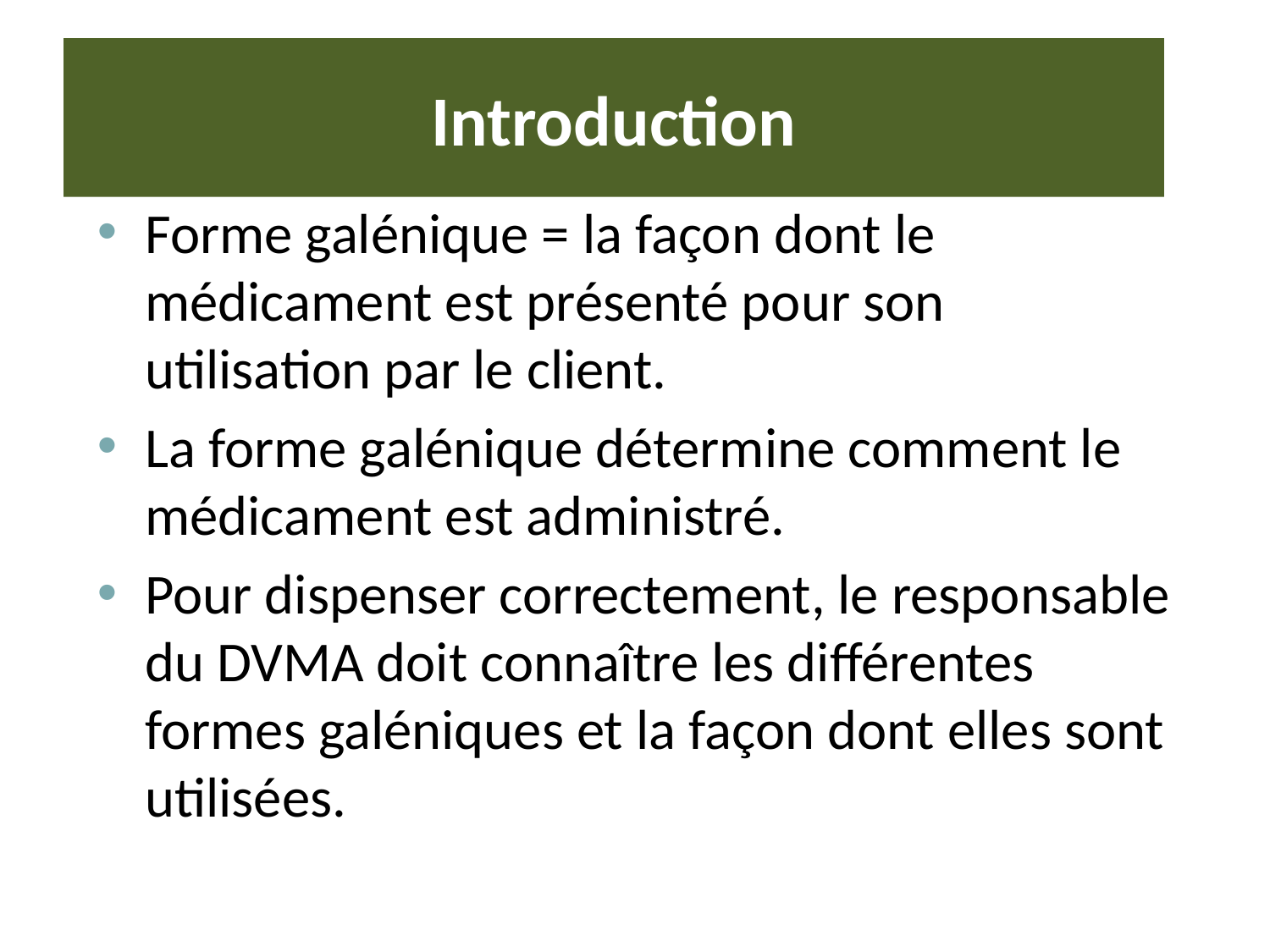

# Introduction
Forme galénique = la façon dont le médicament est présenté pour son utilisation par le client.
La forme galénique détermine comment le médicament est administré.
Pour dispenser correctement, le responsable du DVMA doit connaître les différentes formes galéniques et la façon dont elles sont utilisées.